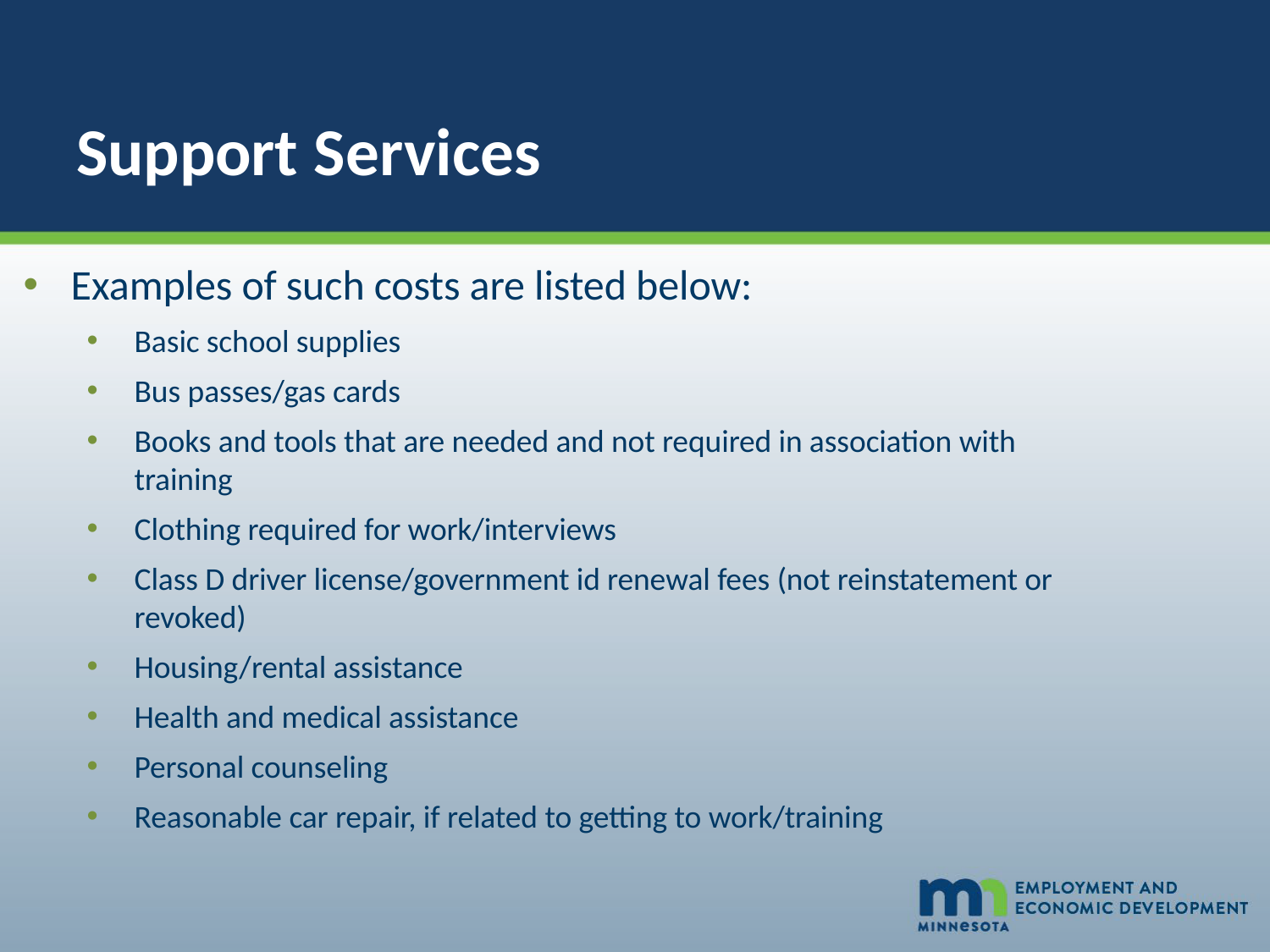

# Support Services
Examples of such costs are listed below:
Basic school supplies
Bus passes/gas cards
Books and tools that are needed and not required in association with training
Clothing required for work/interviews
Class D driver license/government id renewal fees (not reinstatement or revoked)
Housing/rental assistance
Health and medical assistance
Personal counseling
Reasonable car repair, if related to getting to work/training